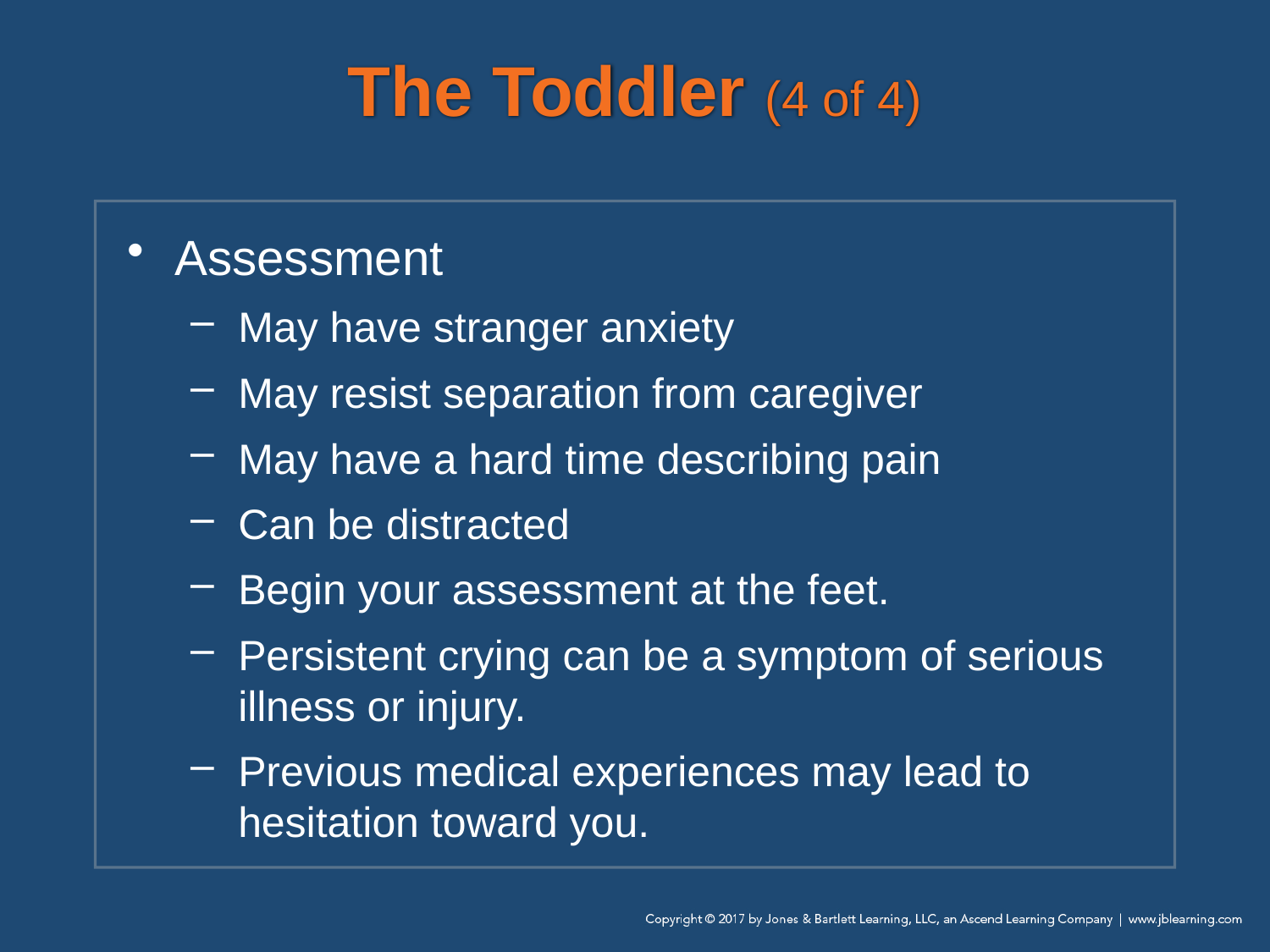

# The Toddler (4 of 4)
Assessment
May have stranger anxiety
May resist separation from caregiver
May have a hard time describing pain
Can be distracted
Begin your assessment at the feet.
Persistent crying can be a symptom of serious illness or injury.
Previous medical experiences may lead to hesitation toward you.